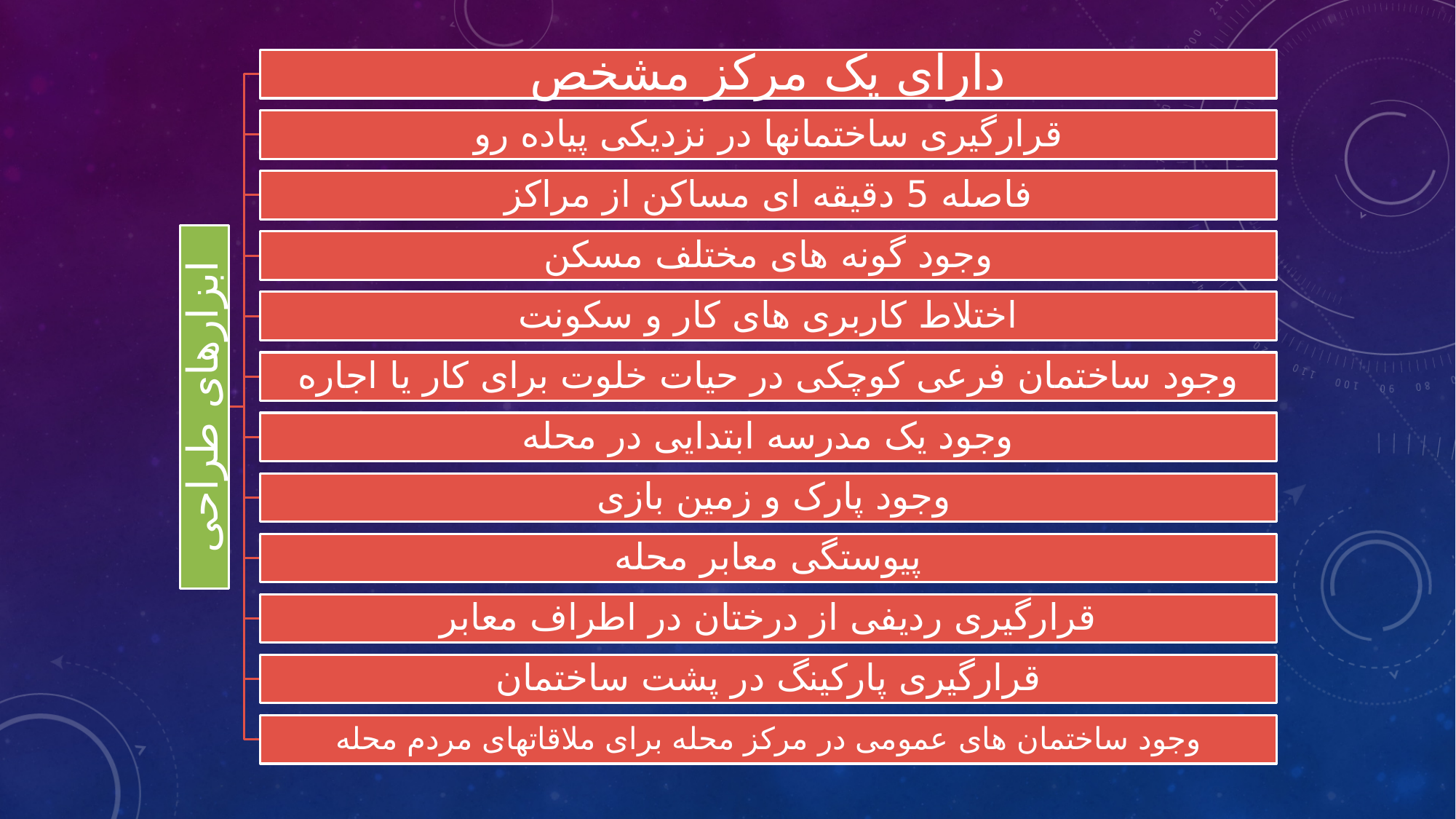

ابزارهای طراحی
دارای یک مرکز مشخص
قرارگیری ساختمانها در نزدیکی پیاده رو
فاصله 5 دقیقه ای مساکن از مراکز
وجود گونه های مختلف مسکن
اختلاط کاربری های کار و سکونت
وجود ساختمان فرعی کوچکی در حیات خلوت برای کار یا اجاره
وجود یک مدرسه ابتدایی در محله
وجود پارک و زمین بازی
پیوستگی معابر محله
قرارگیری ردیفی از درختان در اطراف معابر
قرارگیری پارکینگ در پشت ساختمان
وجود ساختمان های عمومی در مرکز محله برای ملاقاتهای مردم محله